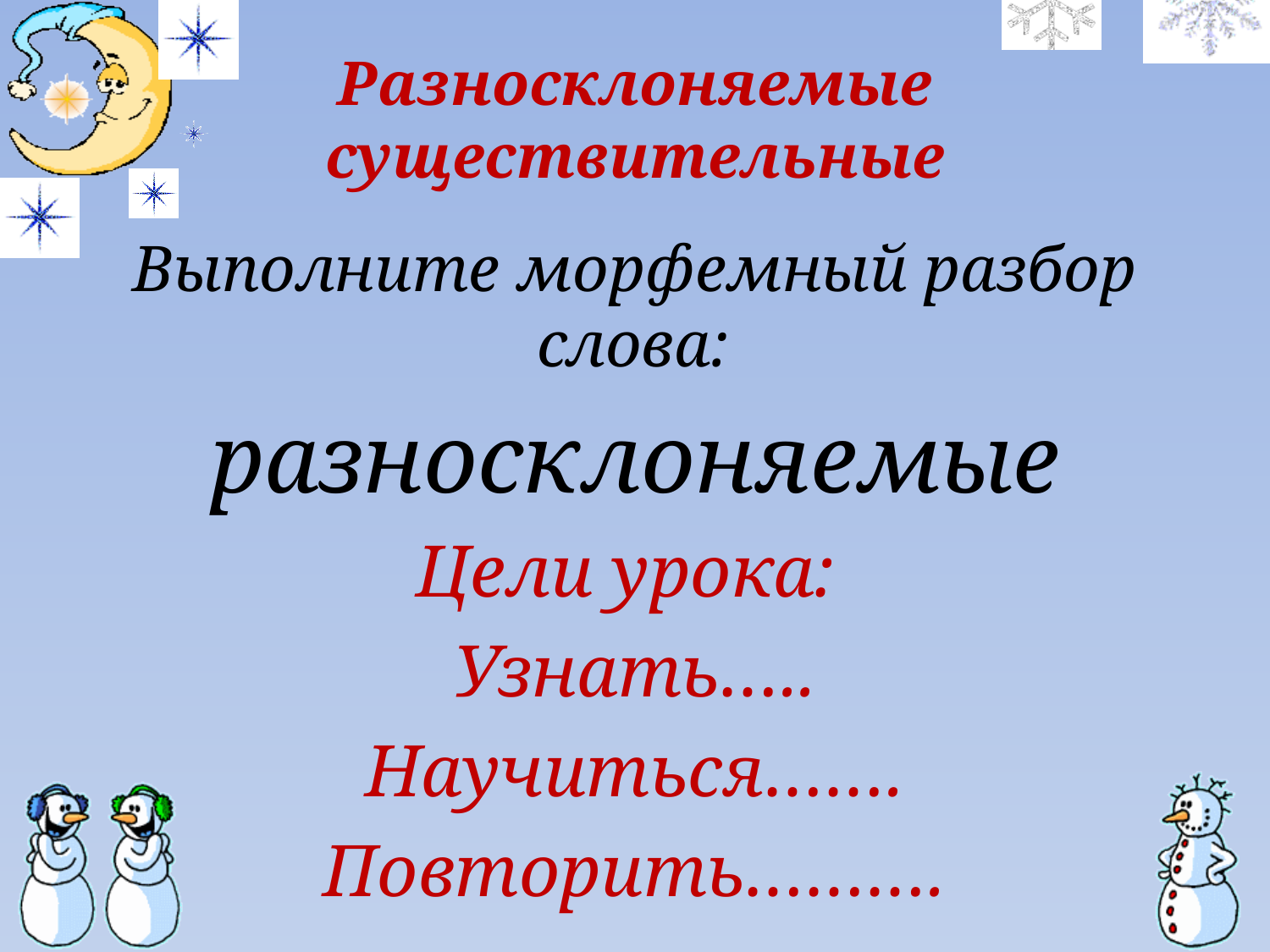

# Разносклоняемые существительные
Выполните морфемный разбор слова:
разносклоняемые
Цели урока:
Узнать…..
Научиться…….
Повторить……….